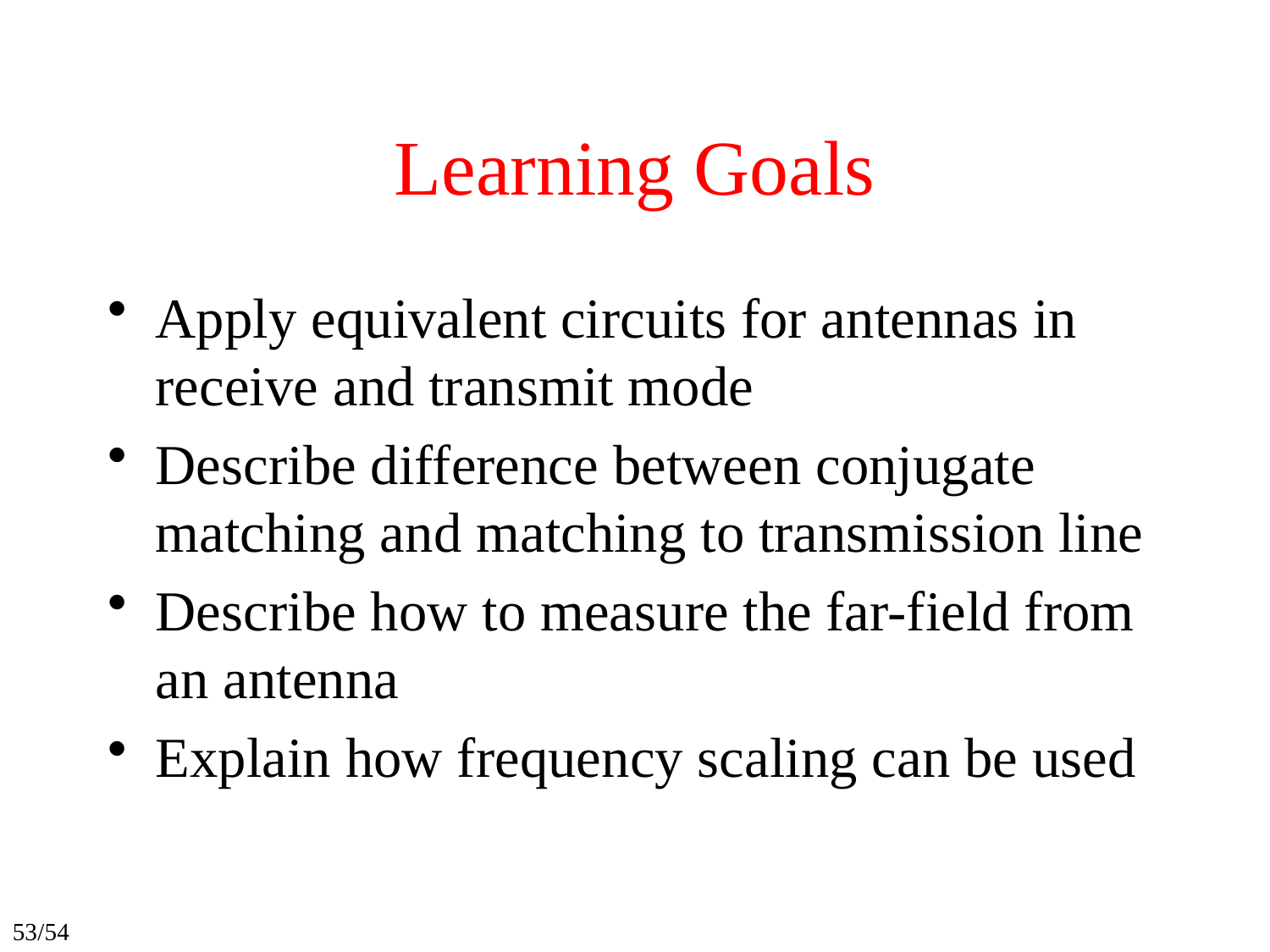

# Learning Goals
Apply equivalent circuits for antennas in receive and transmit mode
Describe difference between conjugate matching and matching to transmission line
Describe how to measure the far-field from an antenna
Explain how frequency scaling can be used